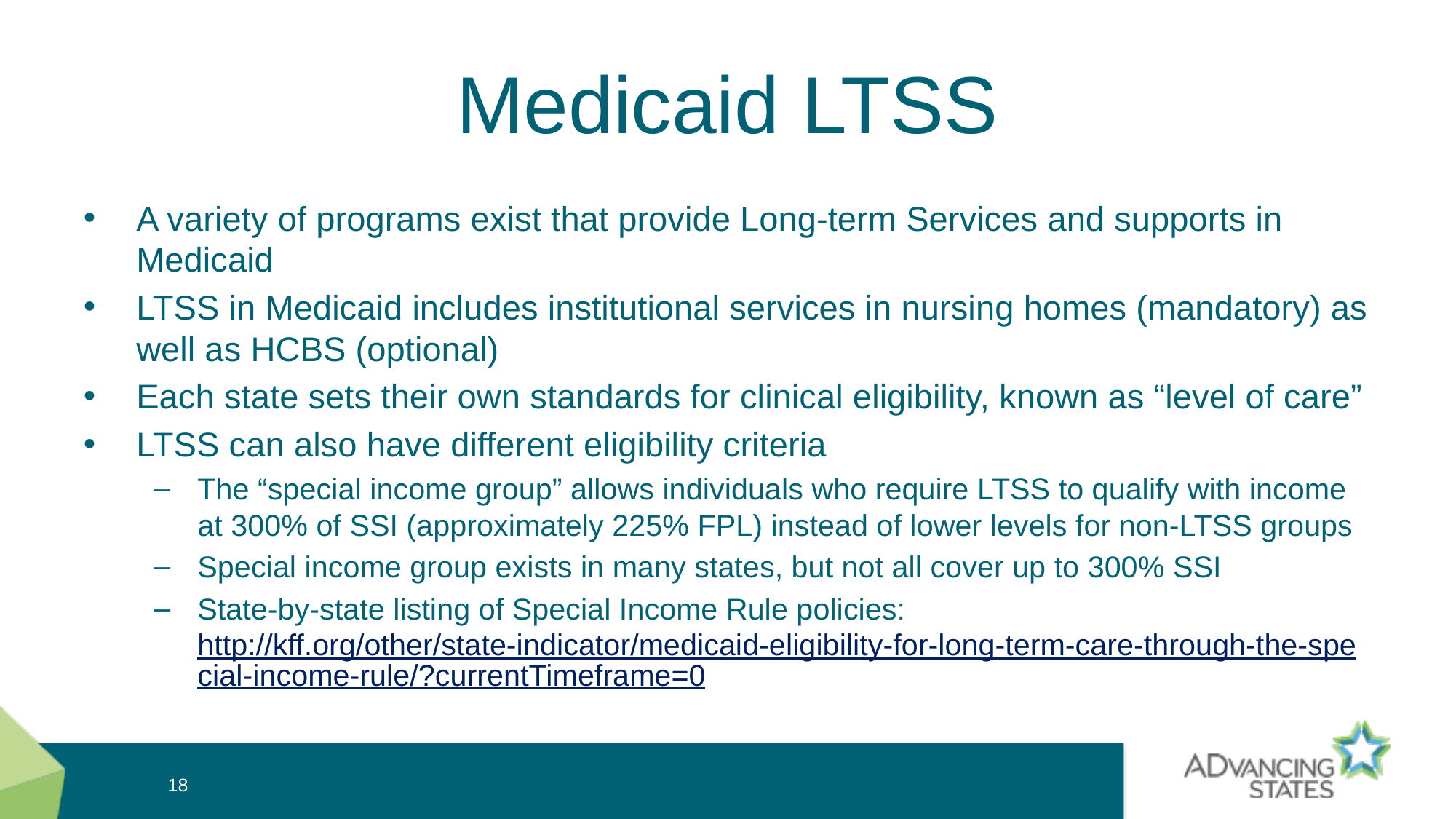

# Medicaid LTSS
A variety of programs exist that provide Long-term Services and supports in Medicaid
LTSS in Medicaid includes institutional services in nursing homes (mandatory) as well as HCBS (optional)
Each state sets their own standards for clinical eligibility, known as “level of care”
LTSS can also have different eligibility criteria
The “special income group” allows individuals who require LTSS to qualify with income at 300% of SSI (approximately 225% FPL) instead of lower levels for non-LTSS groups
Special income group exists in many states, but not all cover up to 300% SSI
State-by-state listing of Special Income Rule policies: http://kff.org/other/state-indicator/medicaid-eligibility-for-long-term-care-through-the-special-income-rule/?currentTimeframe=0

18